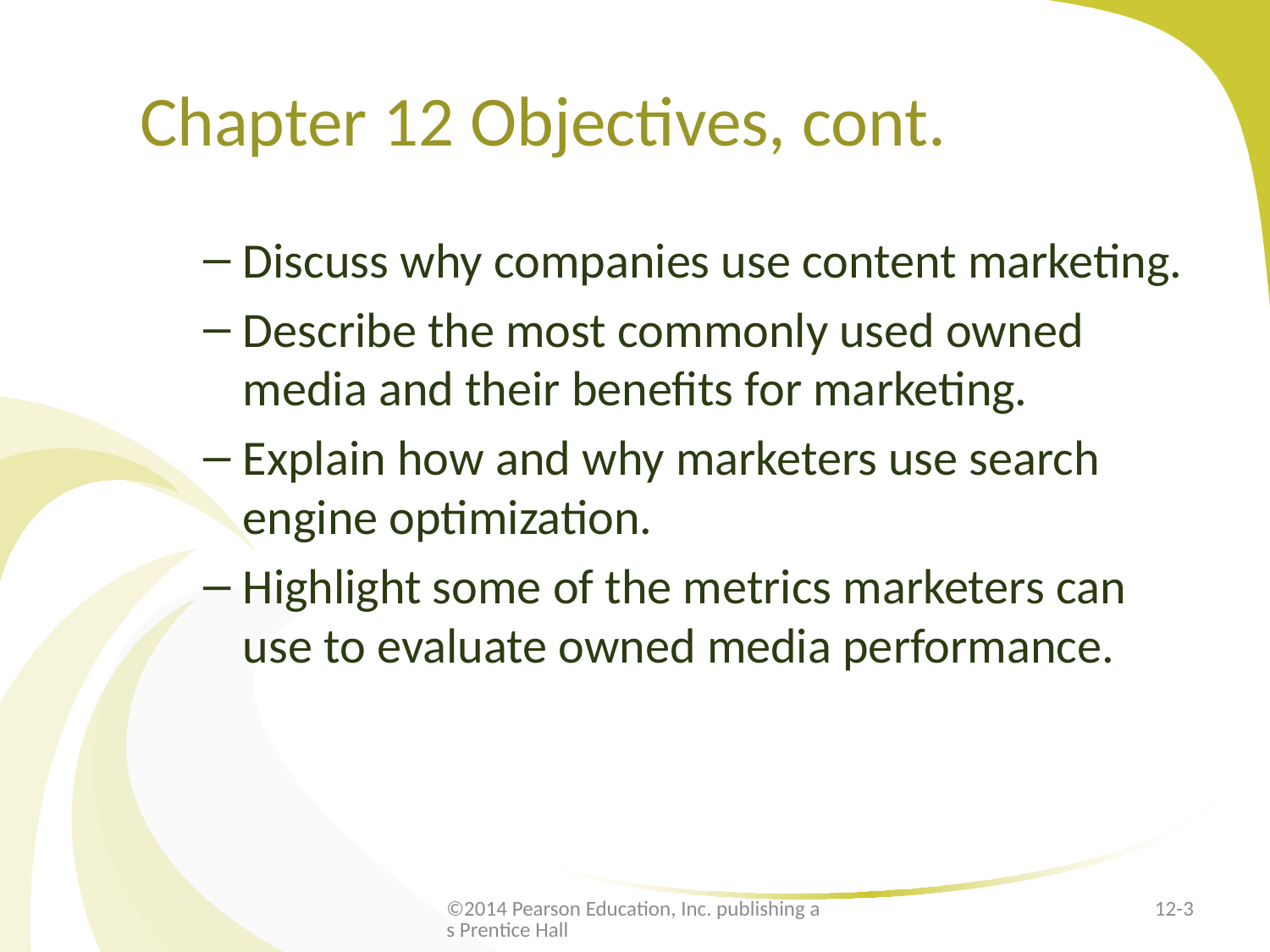

# Chapter 12 Objectives, cont.
Discuss why companies use content marketing.
Describe the most commonly used owned media and their benefits for marketing.
Explain how and why marketers use search engine optimization.
Highlight some of the metrics marketers can use to evaluate owned media performance.

©2014 Pearson Education, Inc. publishing as Prentice Hall
12-3